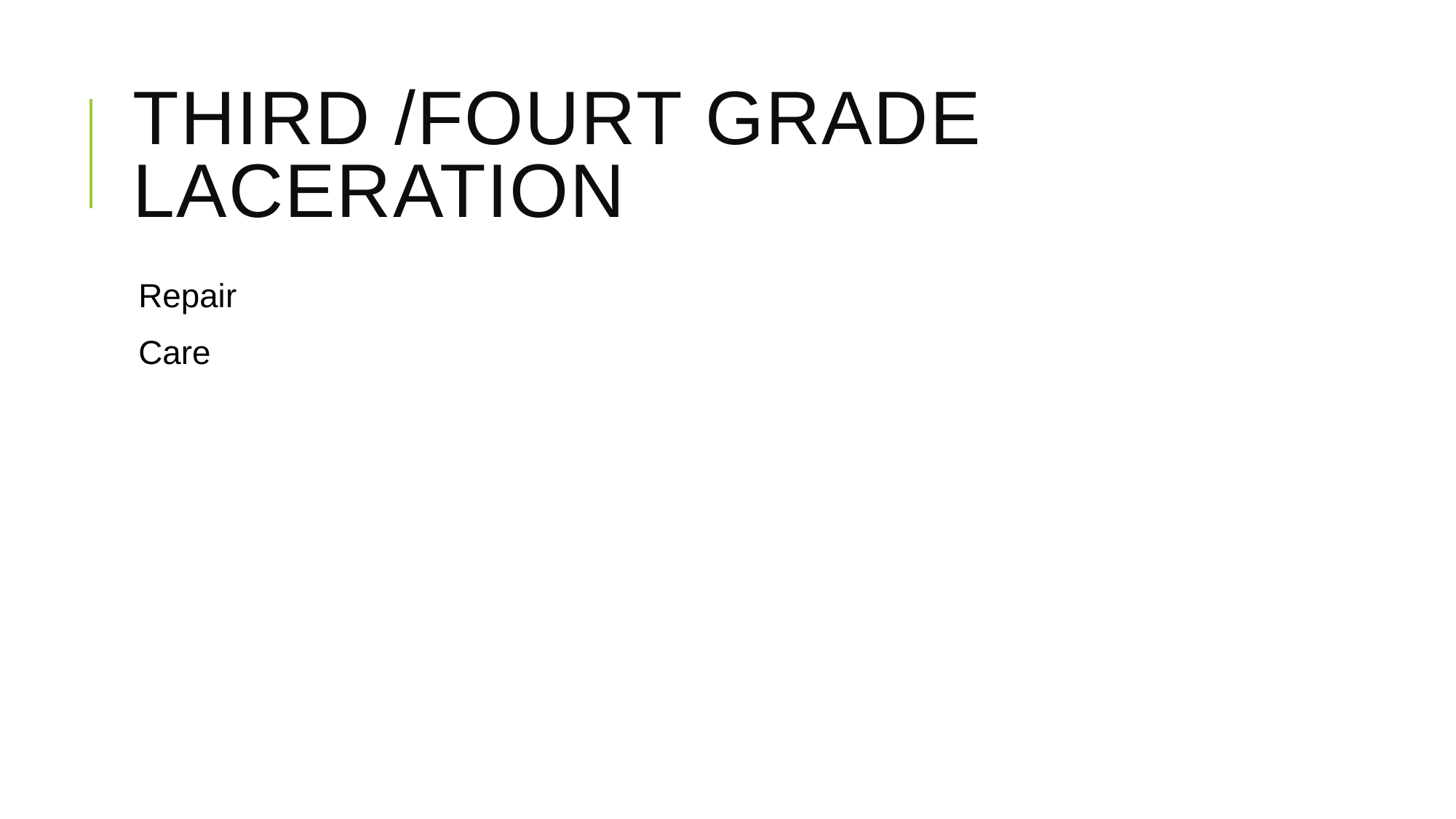

# Third /Fourt Grade Laceration
Repair
Care